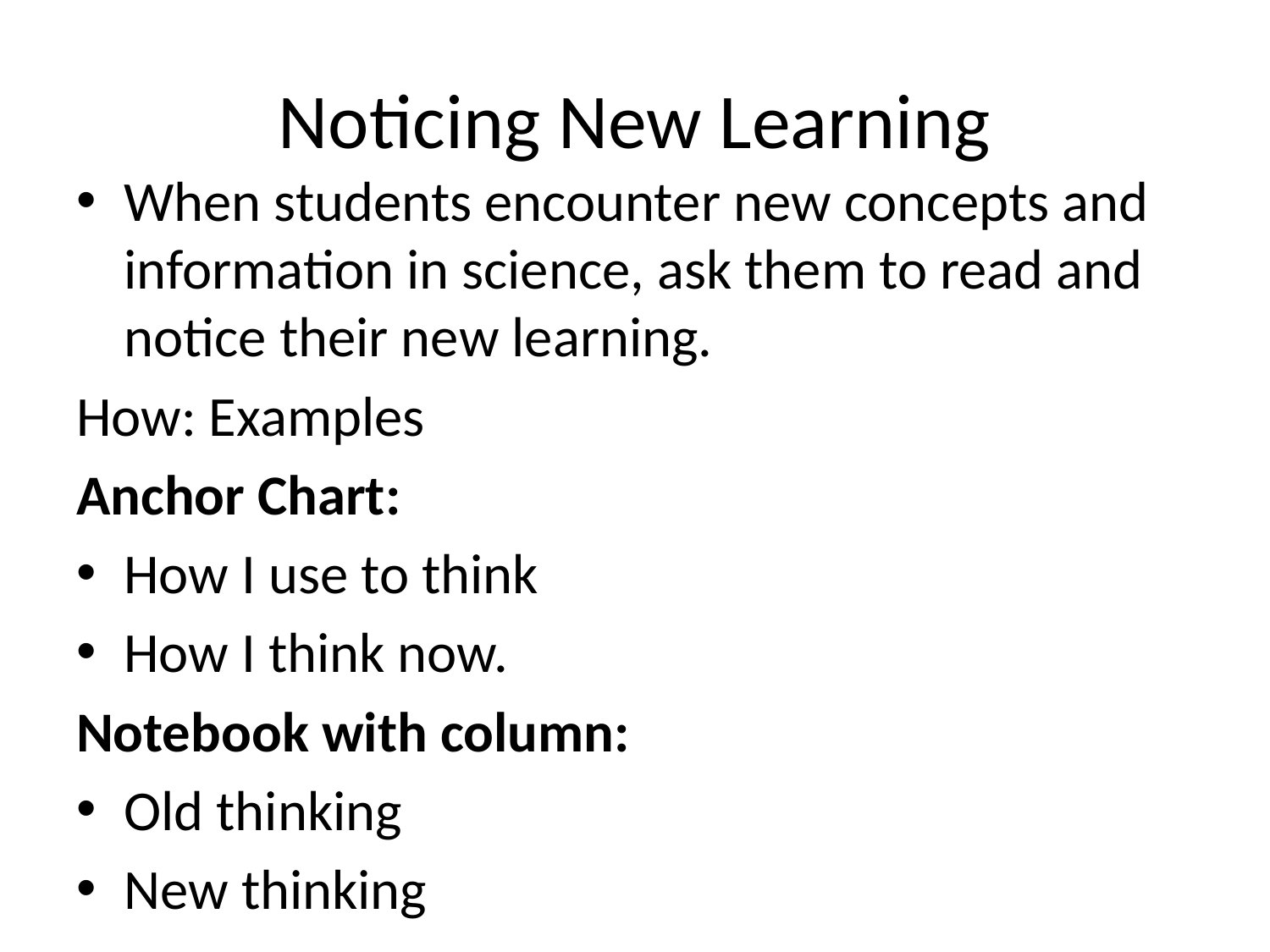

# Noticing New Learning
When students encounter new concepts and information in science, ask them to read and notice their new learning.
How: Examples
Anchor Chart:
How I use to think
How I think now.
Notebook with column:
Old thinking
New thinking